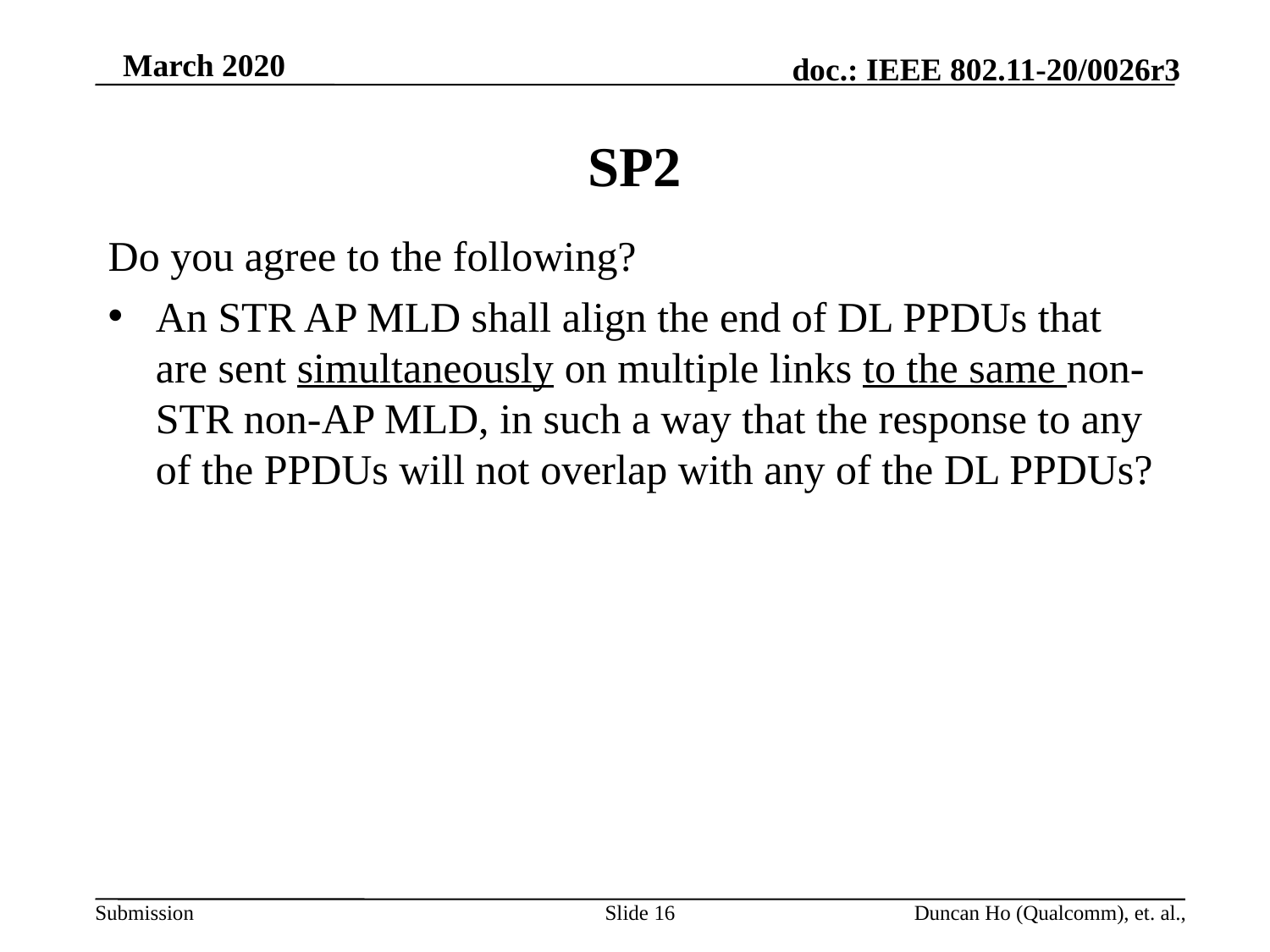

# SP2
Do you agree to the following?
An STR AP MLD shall align the end of DL PPDUs that are sent simultaneously on multiple links to the same non-STR non-AP MLD, in such a way that the response to any of the PPDUs will not overlap with any of the DL PPDUs?
Slide 16
Duncan Ho (Qualcomm), et. al.,